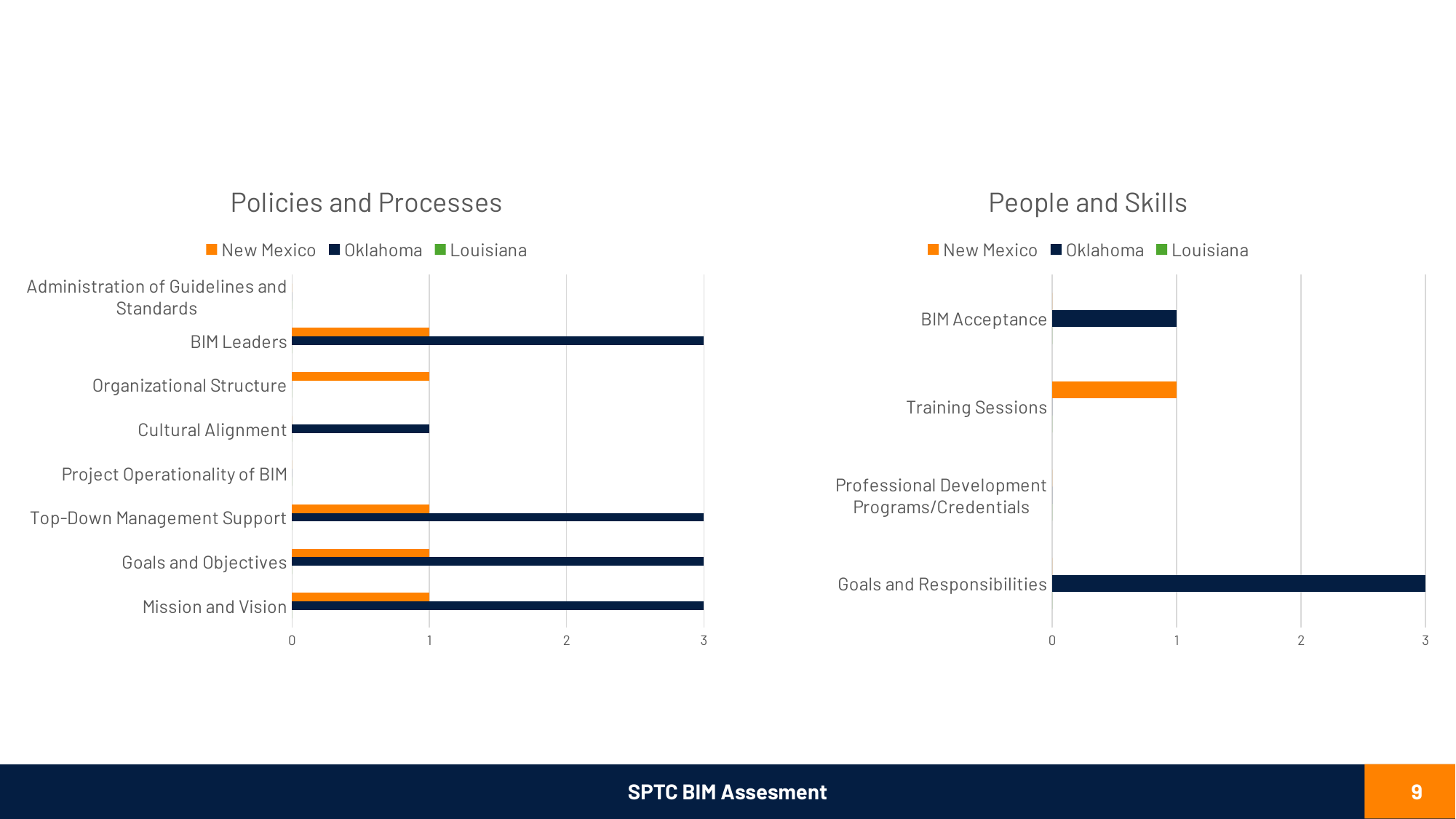

### Chart: Policies and Processes

| Category |  |  |  |
|---|---|---|---|
| Mission and Vision | 0.0 | 3.0 | 1.0 |
| Goals and Objectives | 0.0 | 3.0 | 1.0 |
| Top-Down Management Support | 0.0 | 3.0 | 1.0 |
| Project Operationality of BIM | 0.0 | 0.0 | 0.0 |
| Cultural Alignment | 0.0 | 1.0 | 0.0 |
| Organizational Structure | 0.0 | 0.0 | 1.0 |
| BIM Leaders | 0.0 | 3.0 | 1.0 |
| Administration of Guidelines and Standards | 0.0 | 0.0 | 0.0 |

### Chart: People and Skills

| Category |  |  |  |
|---|---|---|---|
| Goals and Responsibilities | 0.0 | 3.0 | 0.0 |
| Professional Development Programs/Credentials | 0.0 | 0.0 | 0.0 |
| Training Sessions | 0.0 | 0.0 | 1.0 |
| BIM Acceptance | 0.0 | 1.0 | 0.0 |
SPTC BIM Assesment
9